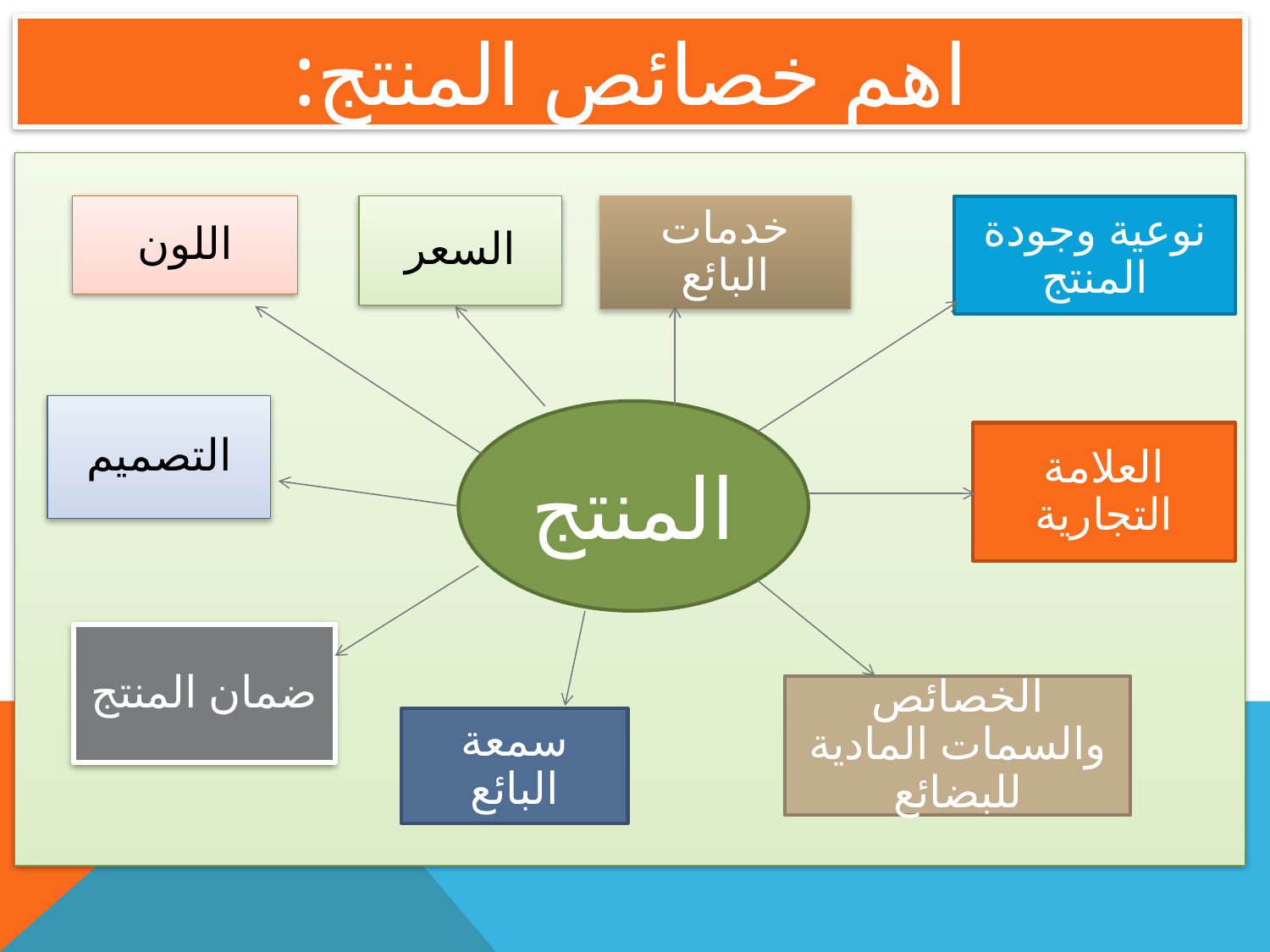

# اهم خصائص المنتج:

التصميم
خدمات البائع
السعر
نوعية وجودة المنتج
الخصائص والسمات المادية للبضائع
اللون
سمعة البائع
العلامة التجارية
ضمان المنتج
المنتج